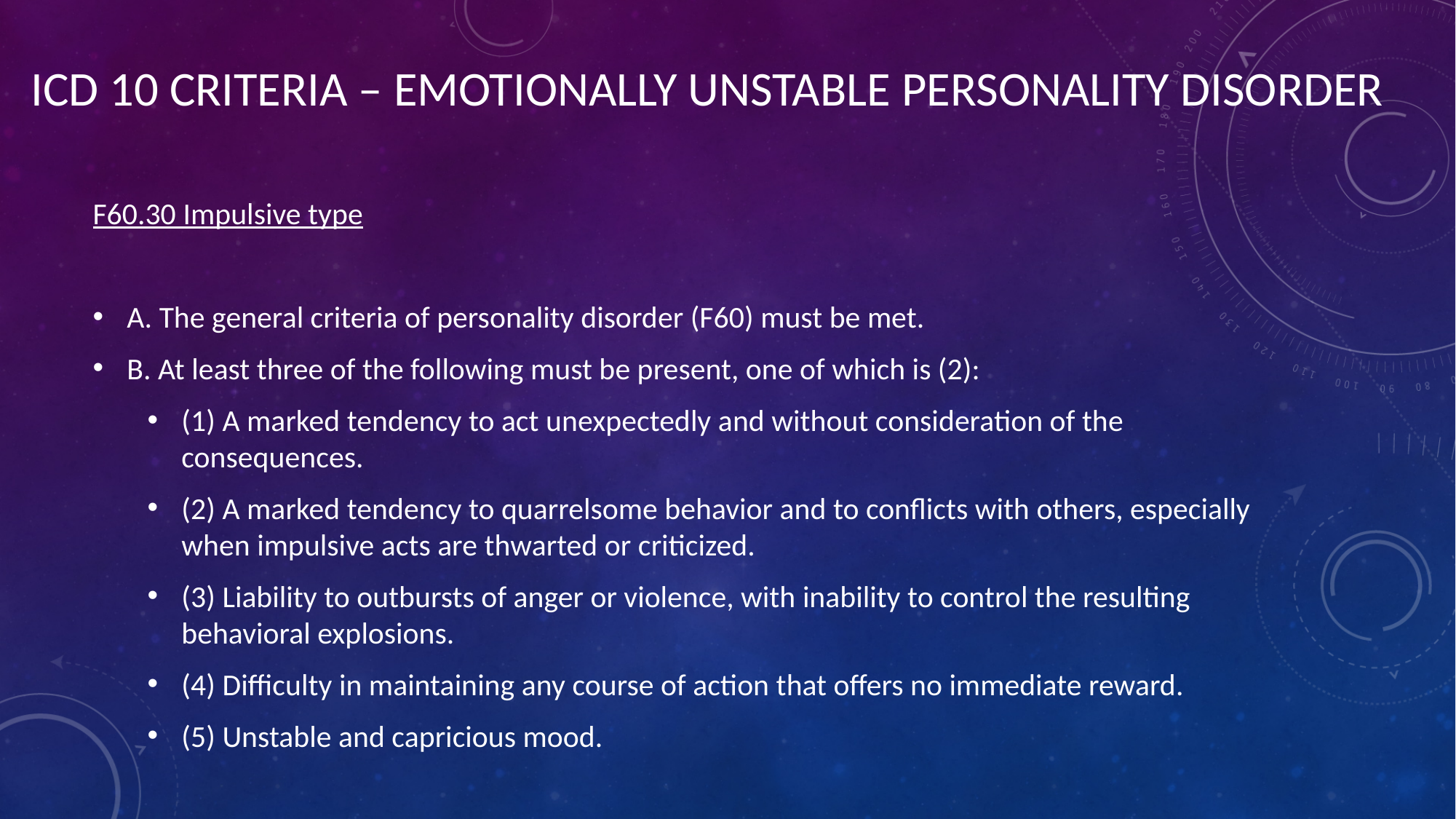

# ICD 10 Criteria – Emotionally unstable personality disorder
F60.30 Impulsive type

A. The general criteria of personality disorder (F60) must be met.
B. At least three of the following must be present, one of which is (2):
(1) A marked tendency to act unexpectedly and without consideration of the consequences.
(2) A marked tendency to quarrelsome behavior and to conflicts with others, especially when impulsive acts are thwarted or criticized.
(3) Liability to outbursts of anger or violence, with inability to control the resulting behavioral explosions.
(4) Difficulty in maintaining any course of action that offers no immediate reward.
(5) Unstable and capricious mood.